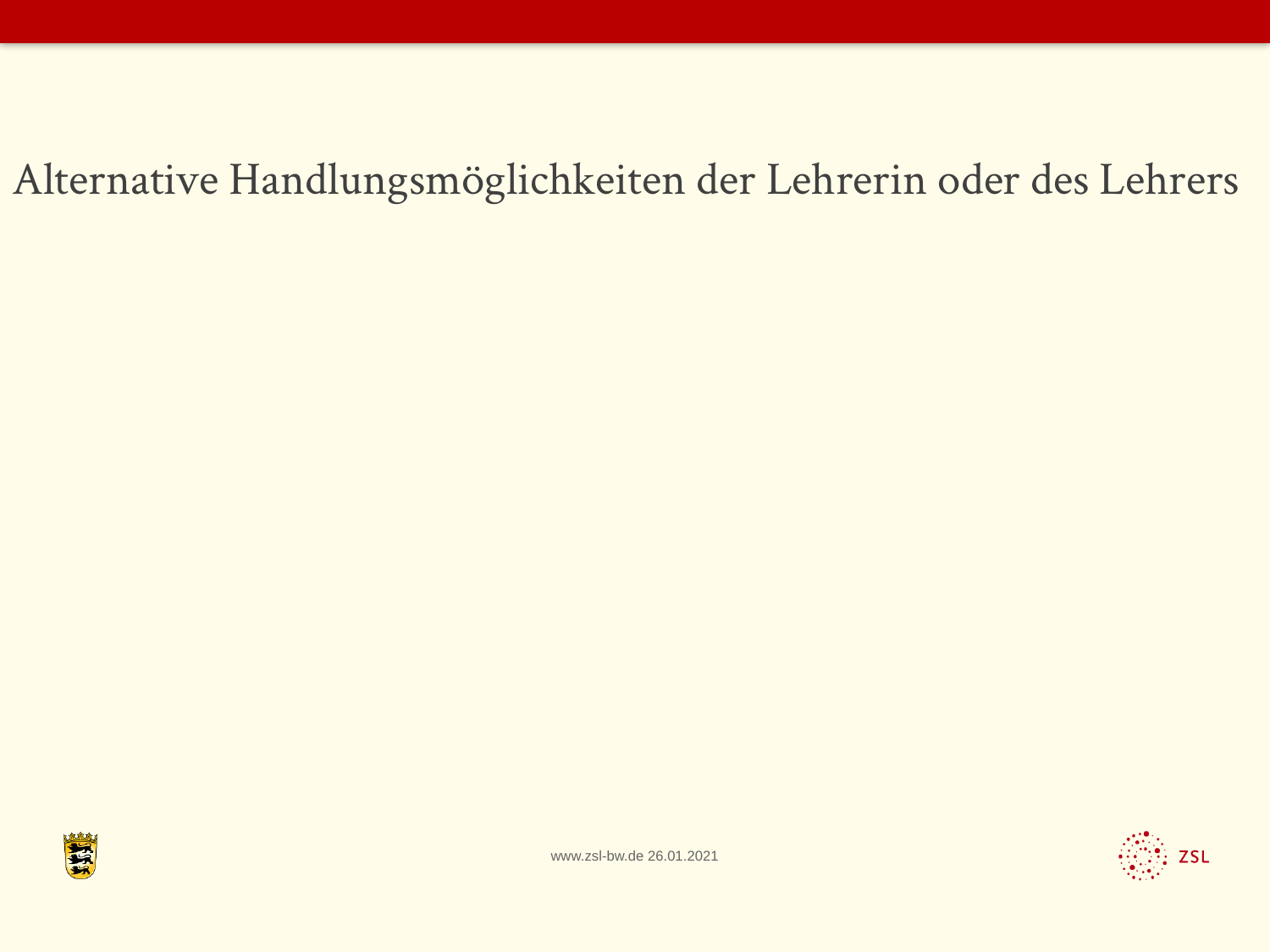

# Alternative Handlungsmöglichkeiten der Lehrerin oder des Lehrers